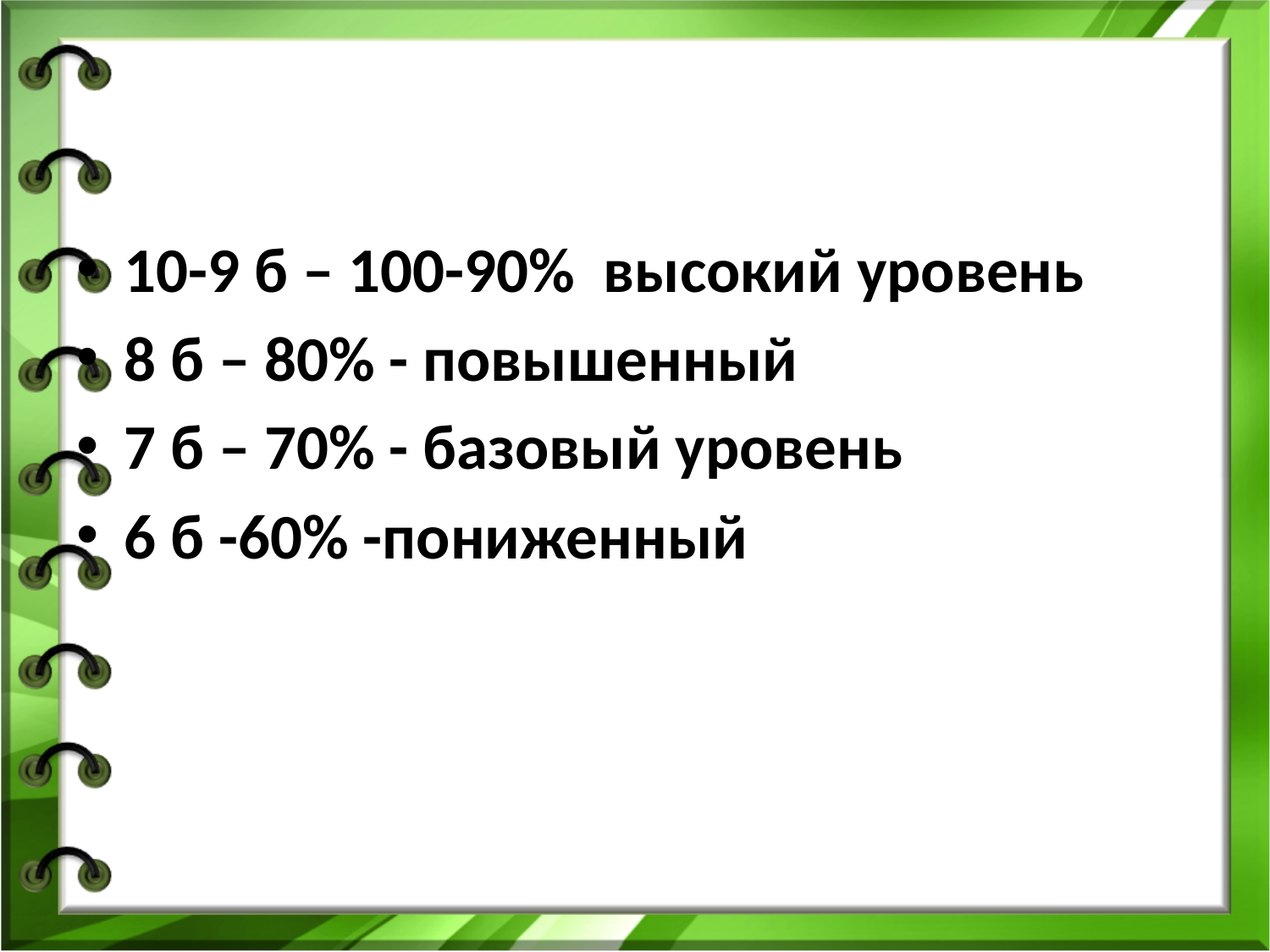

#
10-9 б – 100-90%  высокий уровень
8 б – 80% - повышенный
7 б – 70% - базовый уровень
6 б -60% -пониженный